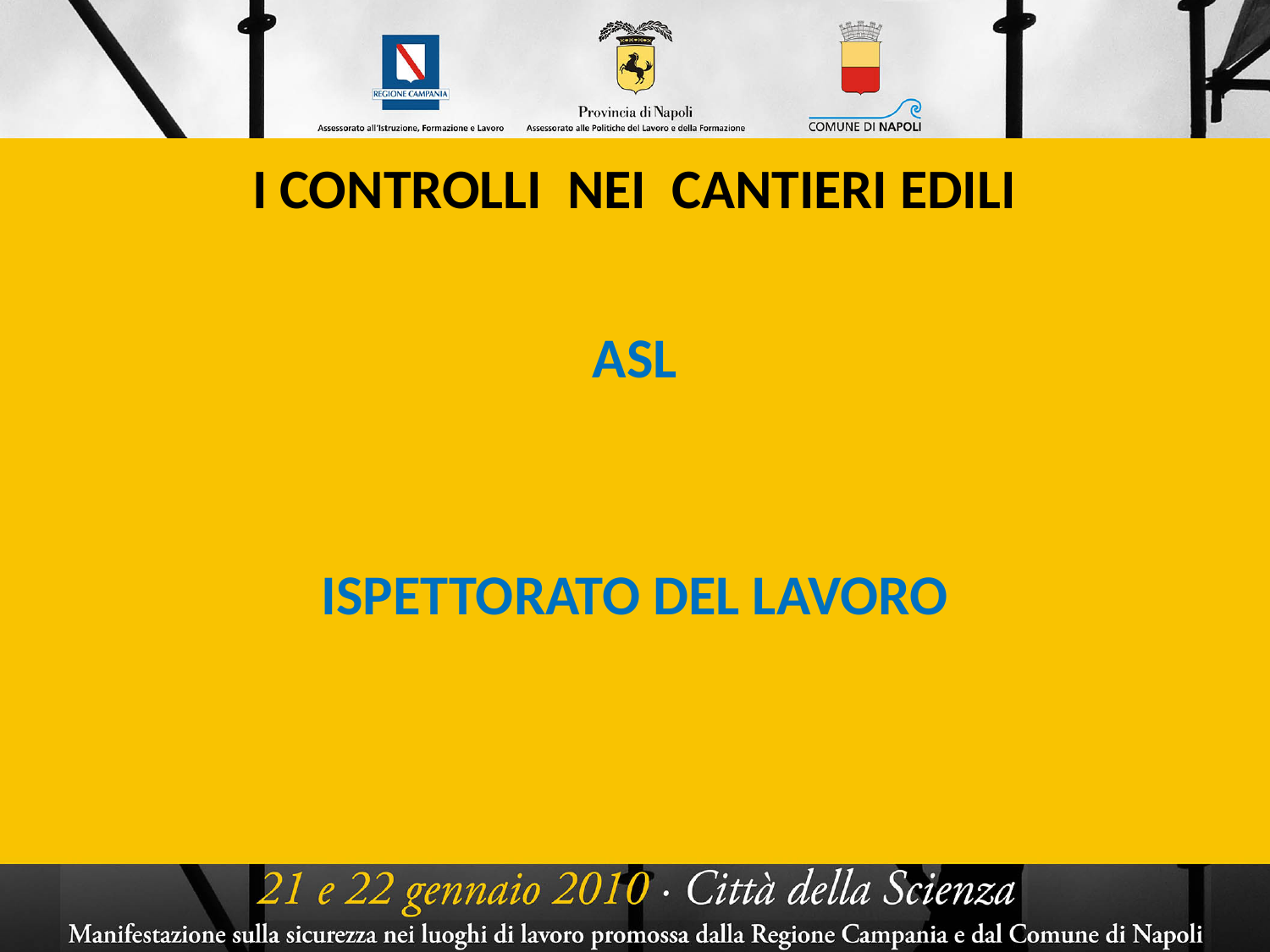

# I CONTROLLI  NEI  CANTIERI EDILI

 ASL

ISPETTORATO DEL LAVORO